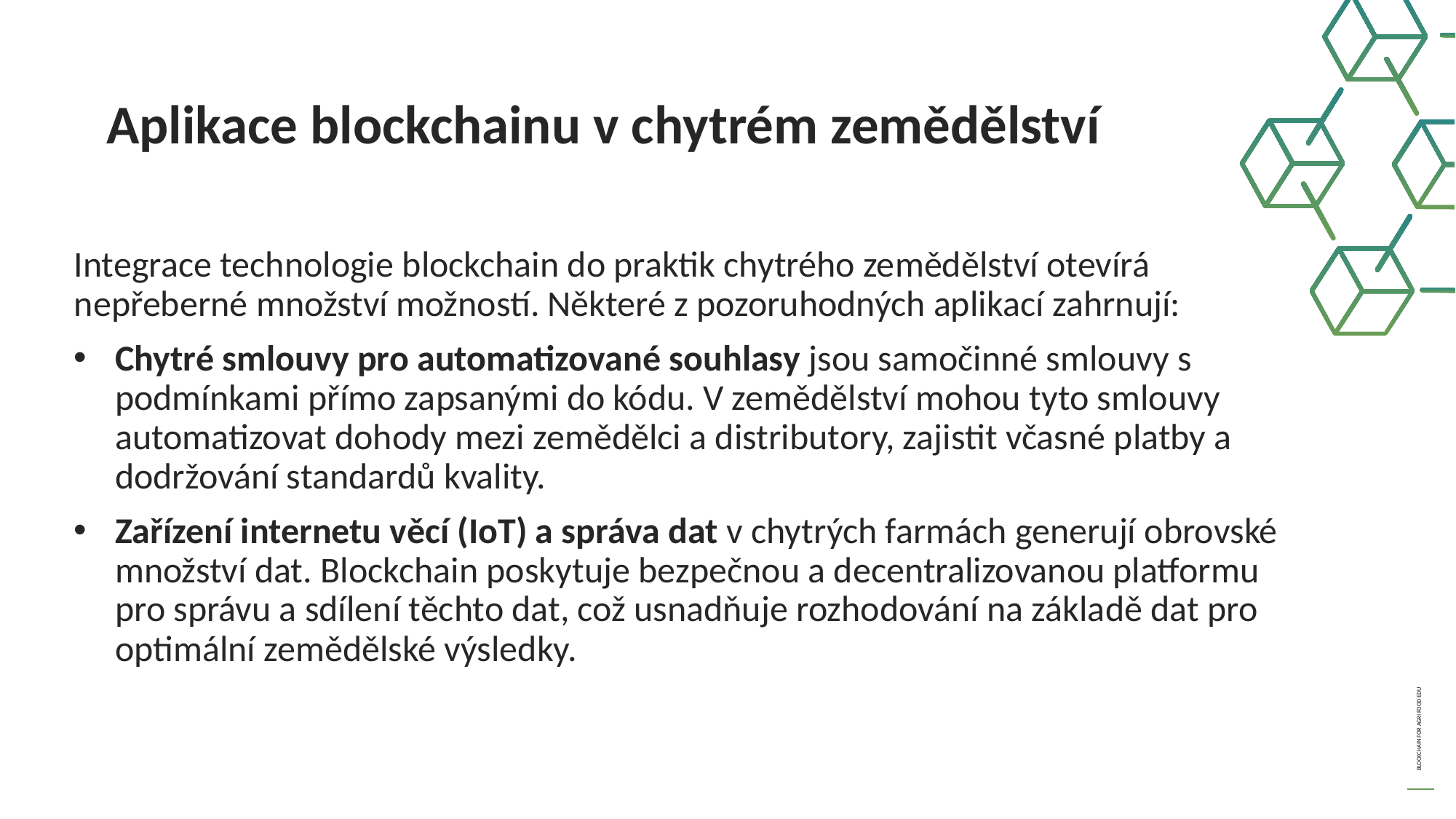

Aplikace blockchainu v chytrém zemědělství
Integrace technologie blockchain do praktik chytrého zemědělství otevírá nepřeberné množství možností. Některé z pozoruhodných aplikací zahrnují:
Chytré smlouvy pro automatizované souhlasy jsou samočinné smlouvy s podmínkami přímo zapsanými do kódu. V zemědělství mohou tyto smlouvy automatizovat dohody mezi zemědělci a distributory, zajistit včasné platby a dodržování standardů kvality.
Zařízení internetu věcí (IoT) a správa dat v chytrých farmách generují obrovské množství dat. Blockchain poskytuje bezpečnou a decentralizovanou platformu pro správu a sdílení těchto dat, což usnadňuje rozhodování na základě dat pro optimální zemědělské výsledky.